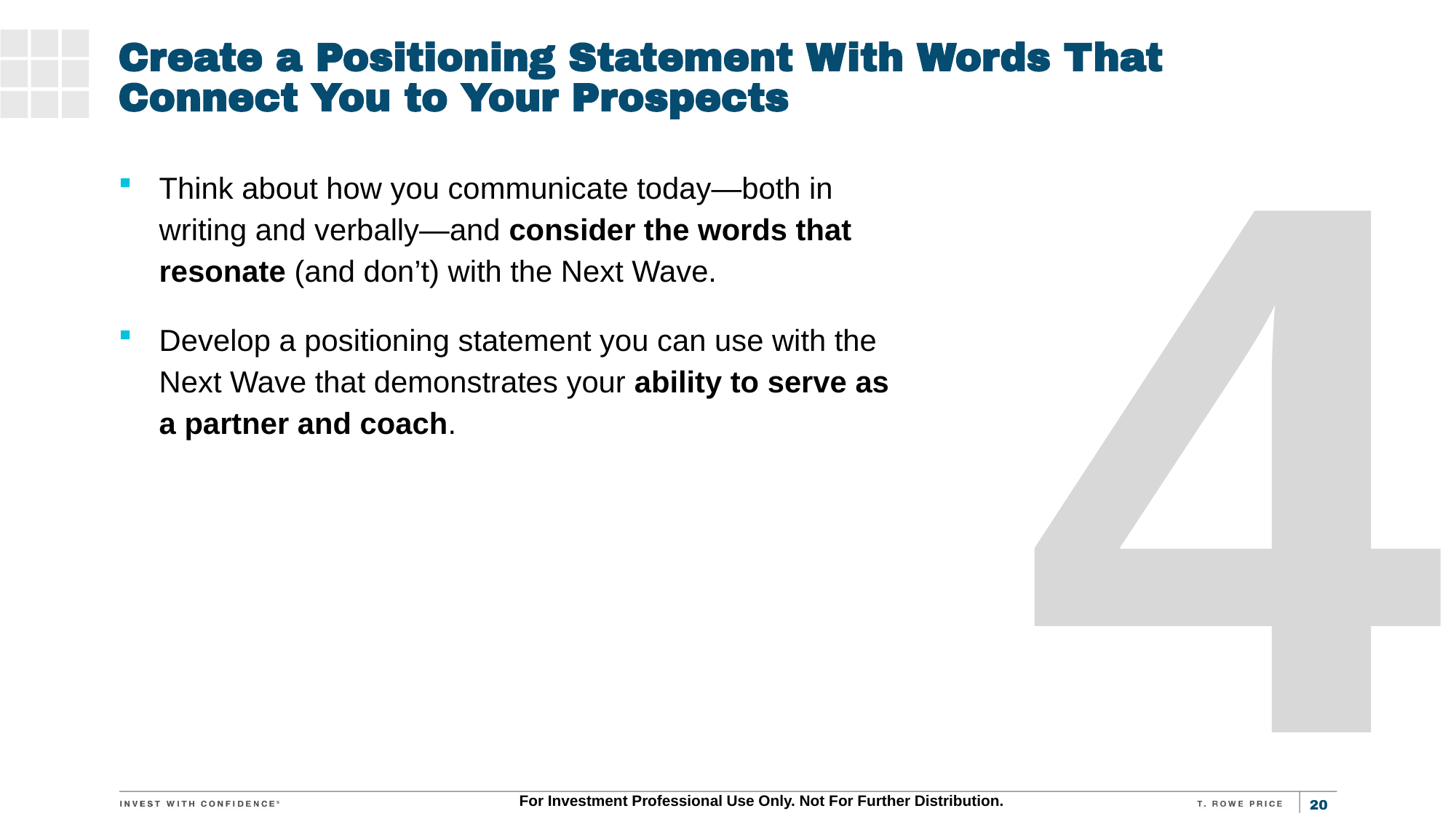

4
# Create a Positioning Statement With Words That Connect You to Your Prospects
Think about how you communicate today—both in writing and verbally—and consider the words that resonate (and don’t) with the Next Wave.
Develop a positioning statement you can use with the Next Wave that demonstrates your ability to serve as a partner and coach.